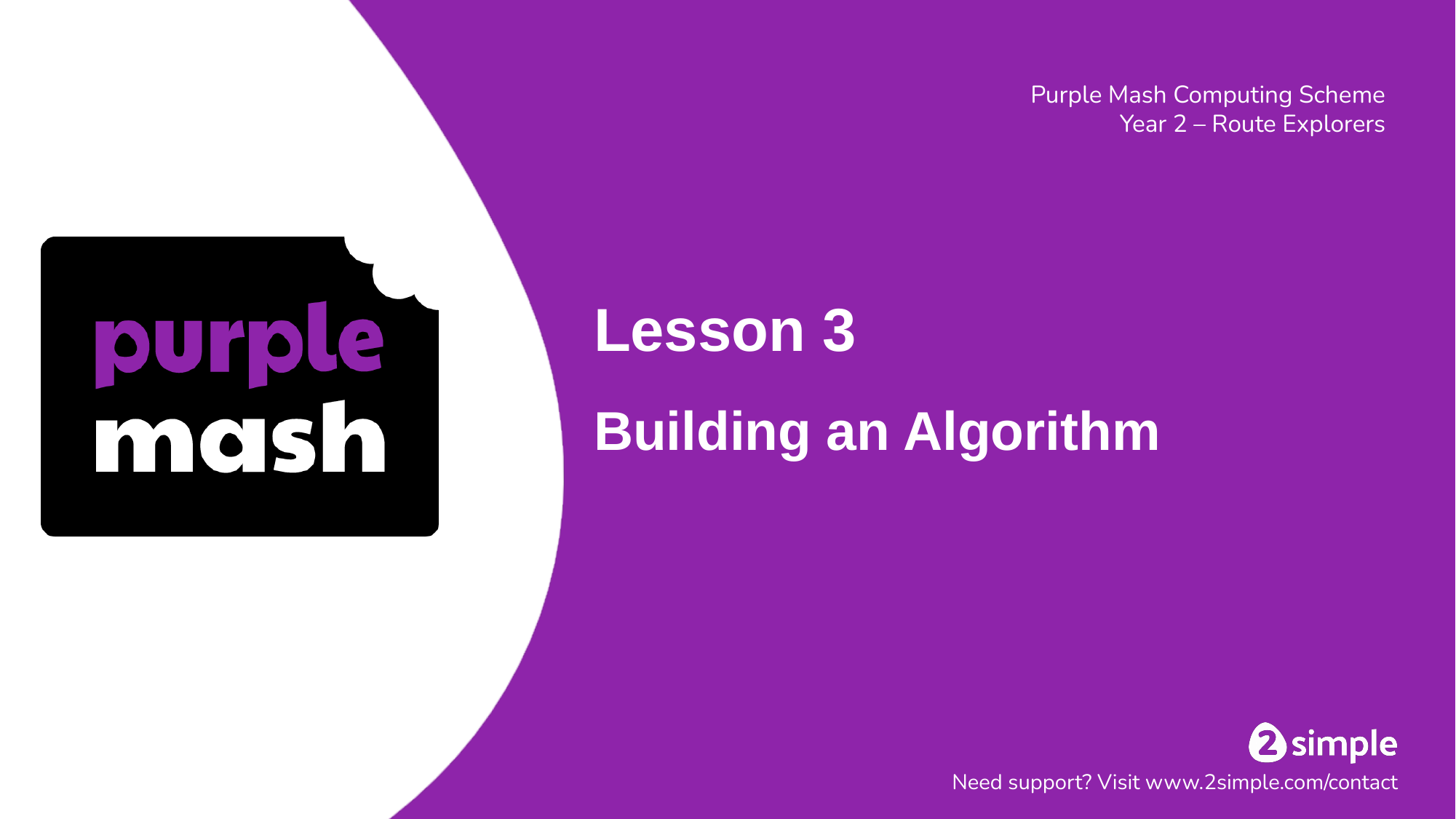

# Lesson 3
Building an Algorithm
Need support? Visit www.2simple.com/contact